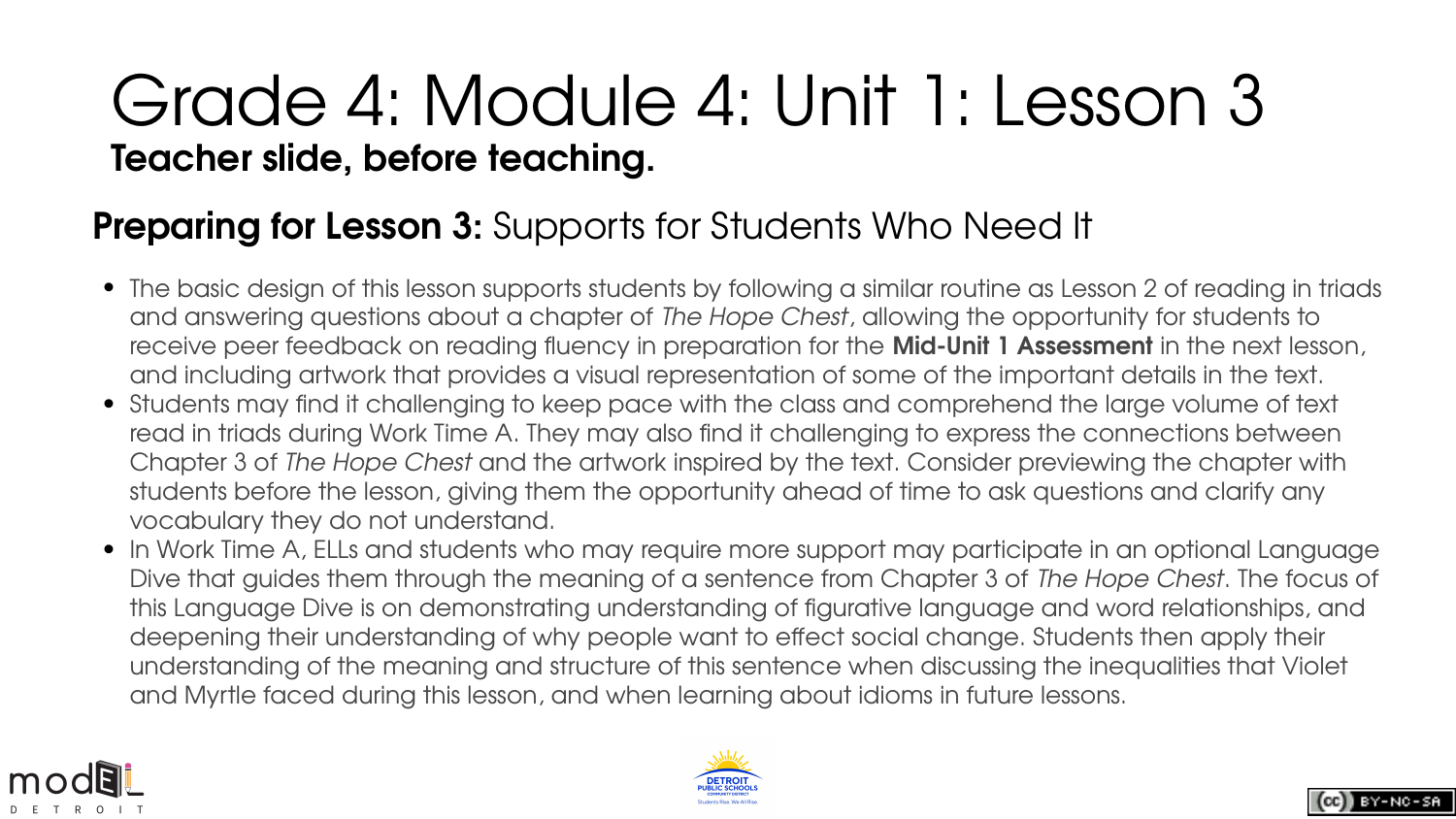

# Grade 4: Module 4: Unit 1: Lesson 3
Teacher slide, before teaching.

Preparing for Lesson 3: Supports for Students Who Need It

The basic design of this lesson supports students by following a similar routine as Lesson 2 of reading in triads and answering questions about a chapter of The Hope Chest, allowing the opportunity for students to receive peer feedback on reading fluency in preparation for the Mid-Unit 1 Assessment in the next lesson, and including artwork that provides a visual representation of some of the important details in the text.
Students may find it challenging to keep pace with the class and comprehend the large volume of text read in triads during Work Time A. They may also find it challenging to express the connections between Chapter 3 of The Hope Chest and the artwork inspired by the text. Consider previewing the chapter with students before the lesson, giving them the opportunity ahead of time to ask questions and clarify any vocabulary they do not understand.
In Work Time A, ELLs and students who may require more support may participate in an optional Language Dive that guides them through the meaning of a sentence from Chapter 3 of The Hope Chest. The focus of this Language Dive is on demonstrating understanding of figurative language and word relationships, and deepening their understanding of why people want to effect social change. Students then apply their understanding of the meaning and structure of this sentence when discussing the inequalities that Violet and Myrtle faced during this lesson, and when learning about idioms in future lessons.